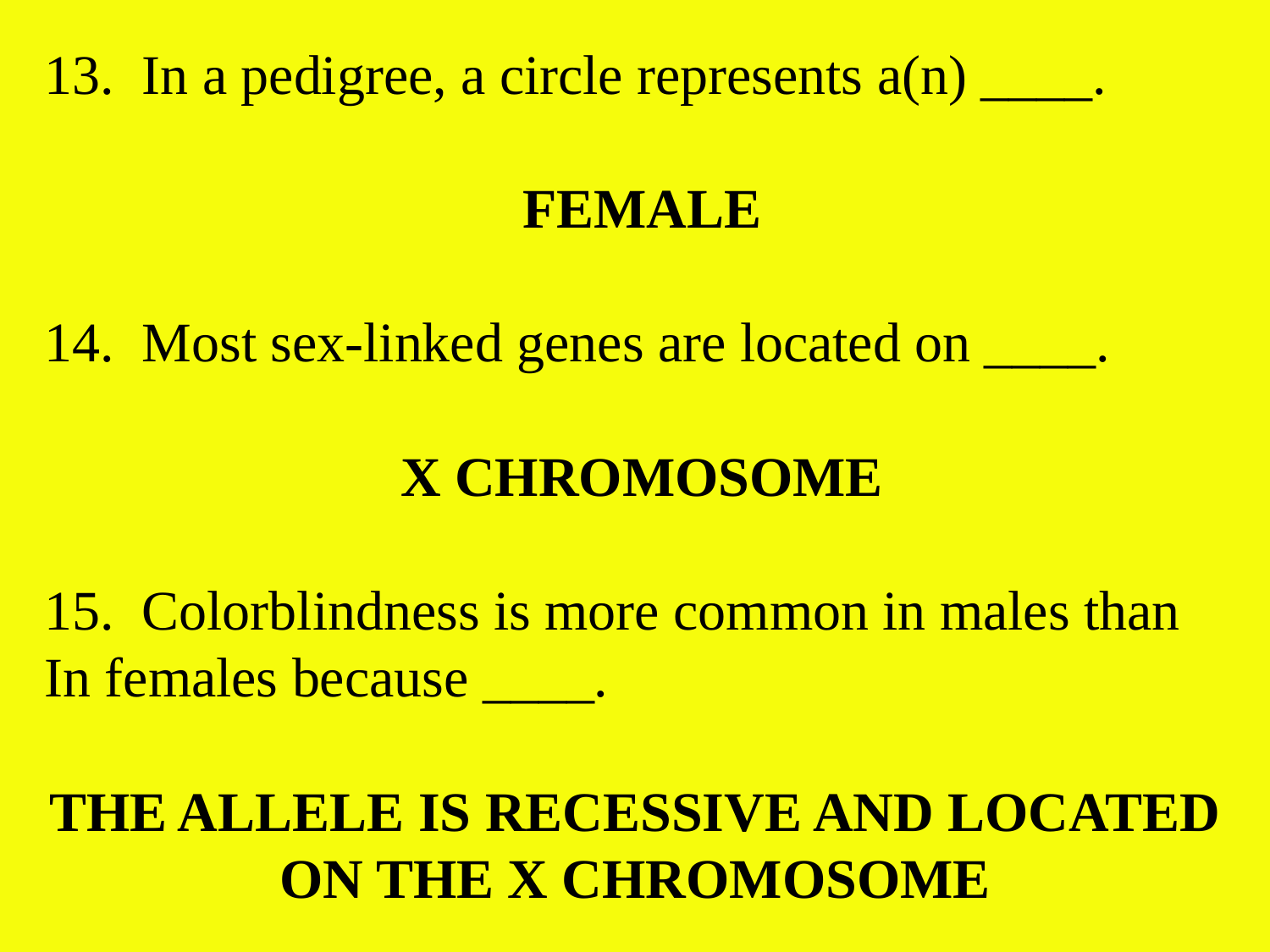

13.  In a pedigree, a circle represents a(n) ____.

 FEMALE

14.  Most sex-linked genes are located on ____.

 X CHROMOSOME

15.  Colorblindness is more common in males than In females because ____.

THE ALLELE IS RECESSIVE AND LOCATED ON THE X CHROMOSOME